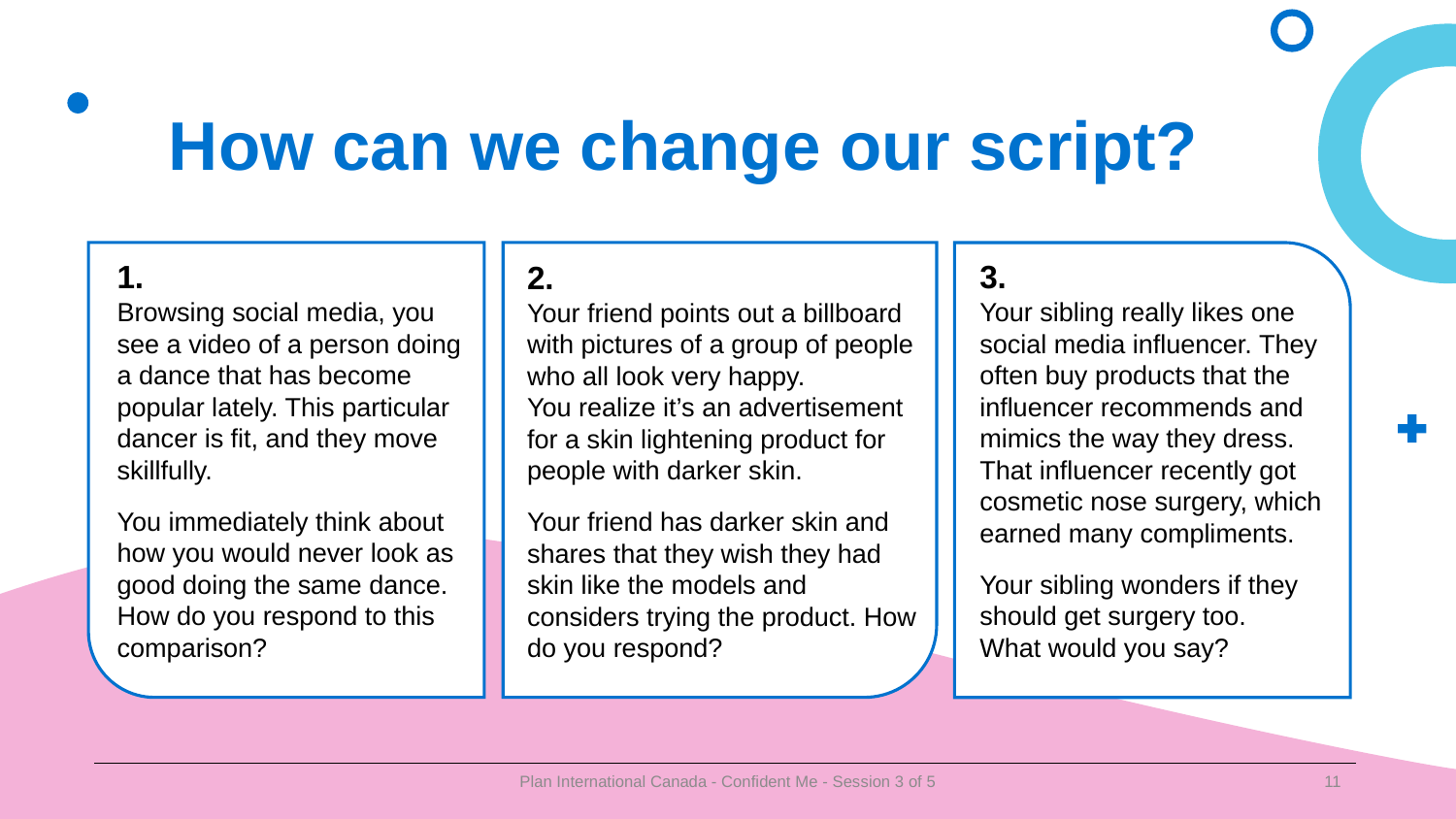

How can we change our script?

1.
Browsing social media, you see a video of a person doing a dance that has become popular lately. This particular dancer is fit, and they move skillfully.
You immediately think about how you would never look as good doing the same dance. How do you respond to this comparison?
3.
Your sibling really likes one social media influencer. They often buy products that the influencer recommends and mimics the way they dress. That influencer recently got cosmetic nose surgery, which earned many compliments.
Your sibling wonders if they should get surgery too.
What would you say?

2.
Your friend points out a billboard with pictures of a group of people who all look very happy.
You realize it’s an advertisement for a skin lightening product for people with darker skin.
Your friend has darker skin and shares that they wish they had skin like the models and considers trying the product. How do you respond?

Plan International Canada - Confident Me - Session 3 of 5
11